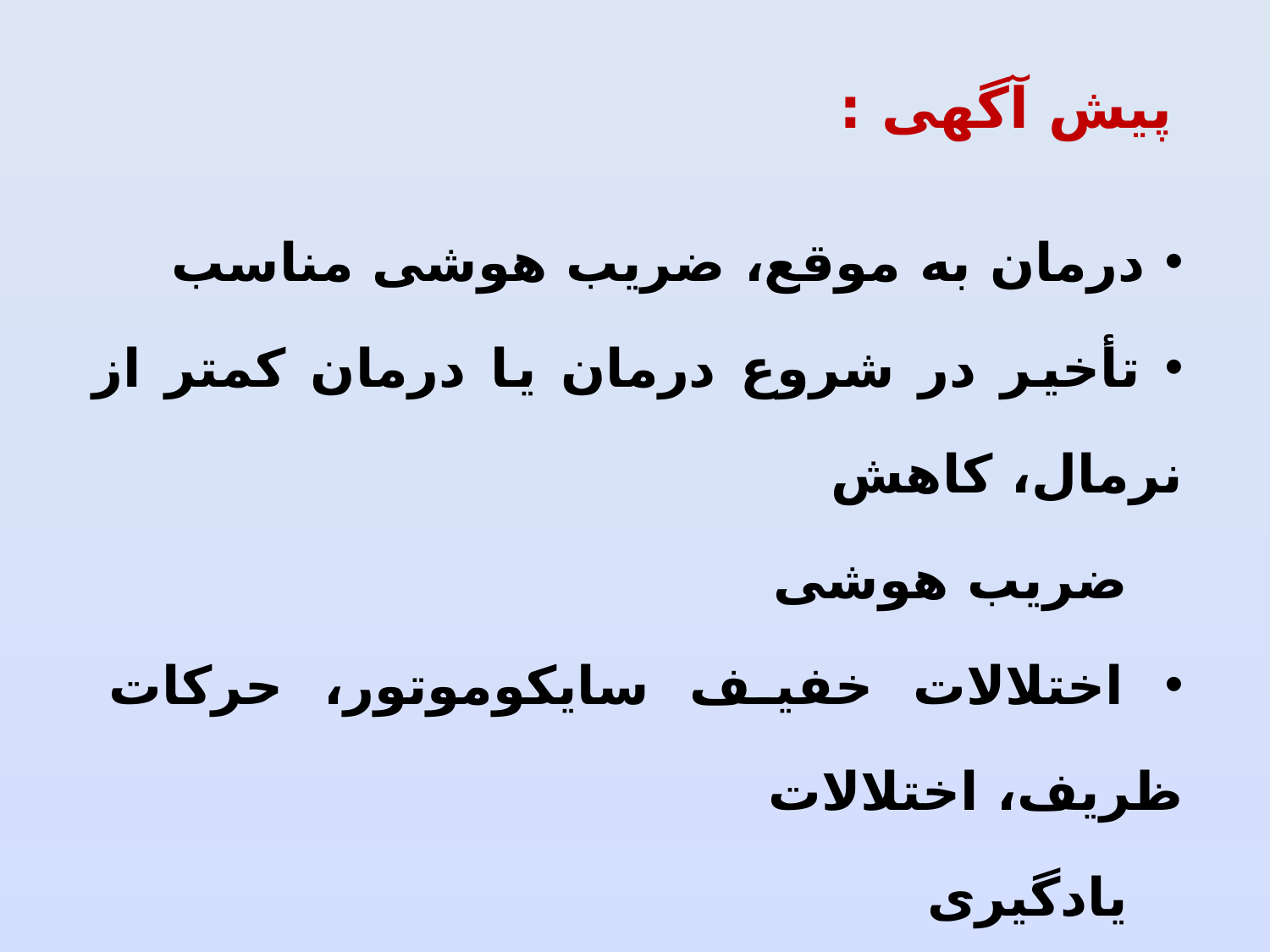

پیش آگهی :
 درمان به موقع، ضریب هوشی مناسب
 تأخیر در شروع درمان یا درمان کمتر از نرمال، کاهش
   ضریب هوشی
 اختلالات خفیف سایکوموتور، حرکات ظریف، اختلالات
   یادگیری
 آزمون ضریب هوشی در 4 سالگی